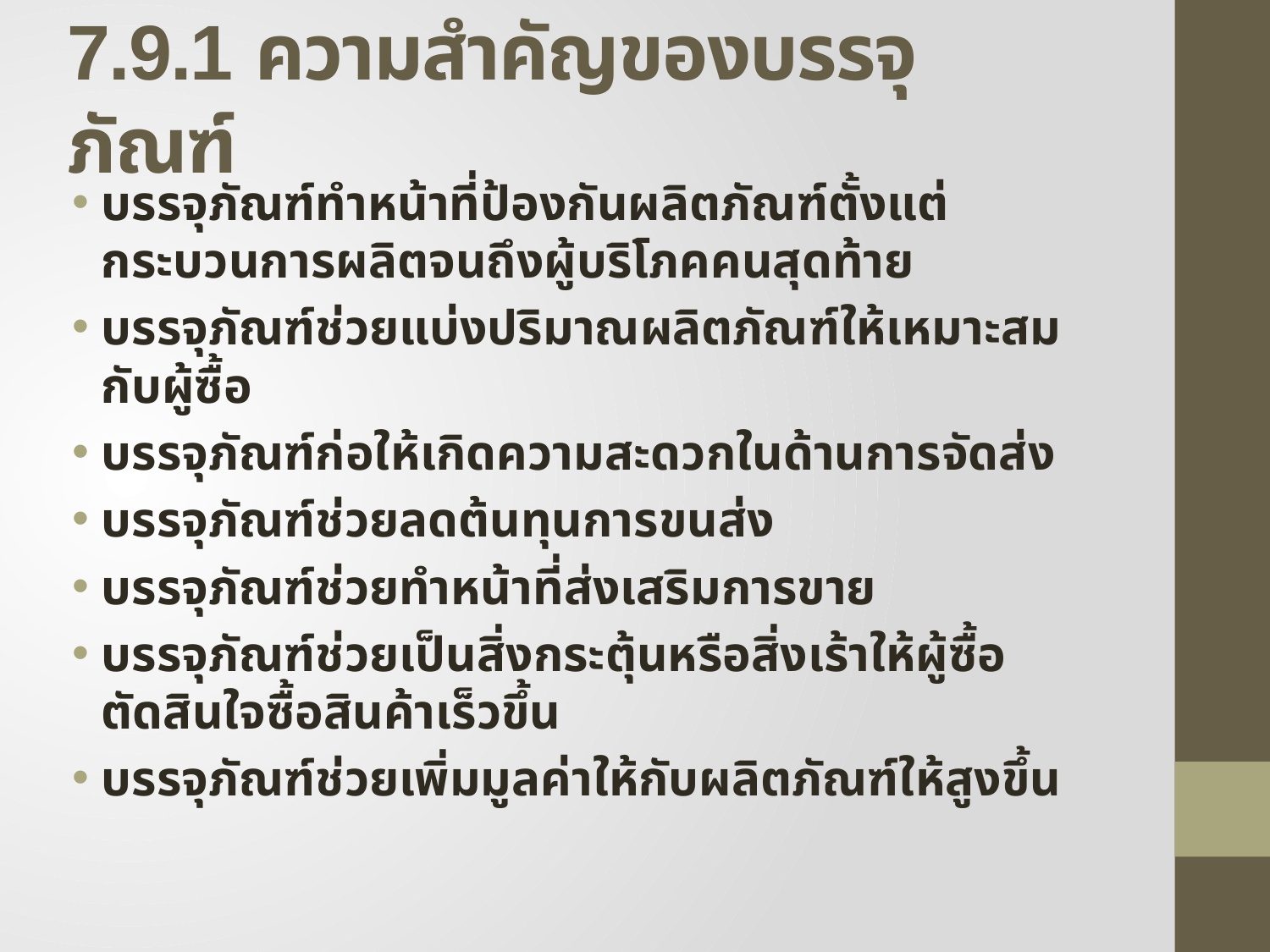

# 7.9.1 ความสำคัญของบรรจุภัณฑ์
บรรจุภัณฑ์ทำหน้าที่ป้องกันผลิตภัณฑ์ตั้งแต่กระบวนการผลิตจนถึงผู้บริโภคคนสุดท้าย
บรรจุภัณฑ์ช่วยแบ่งปริมาณผลิตภัณฑ์ให้เหมาะสมกับผู้ซื้อ
บรรจุภัณฑ์ก่อให้เกิดความสะดวกในด้านการจัดส่ง
บรรจุภัณฑ์ช่วยลดต้นทุนการขนส่ง
บรรจุภัณฑ์ช่วยทำหน้าที่ส่งเสริมการขาย
บรรจุภัณฑ์ช่วยเป็นสิ่งกระตุ้นหรือสิ่งเร้าให้ผู้ซื้อตัดสินใจซื้อสินค้าเร็วขึ้น
บรรจุภัณฑ์ช่วยเพิ่มมูลค่าให้กับผลิตภัณฑ์ให้สูงขึ้น